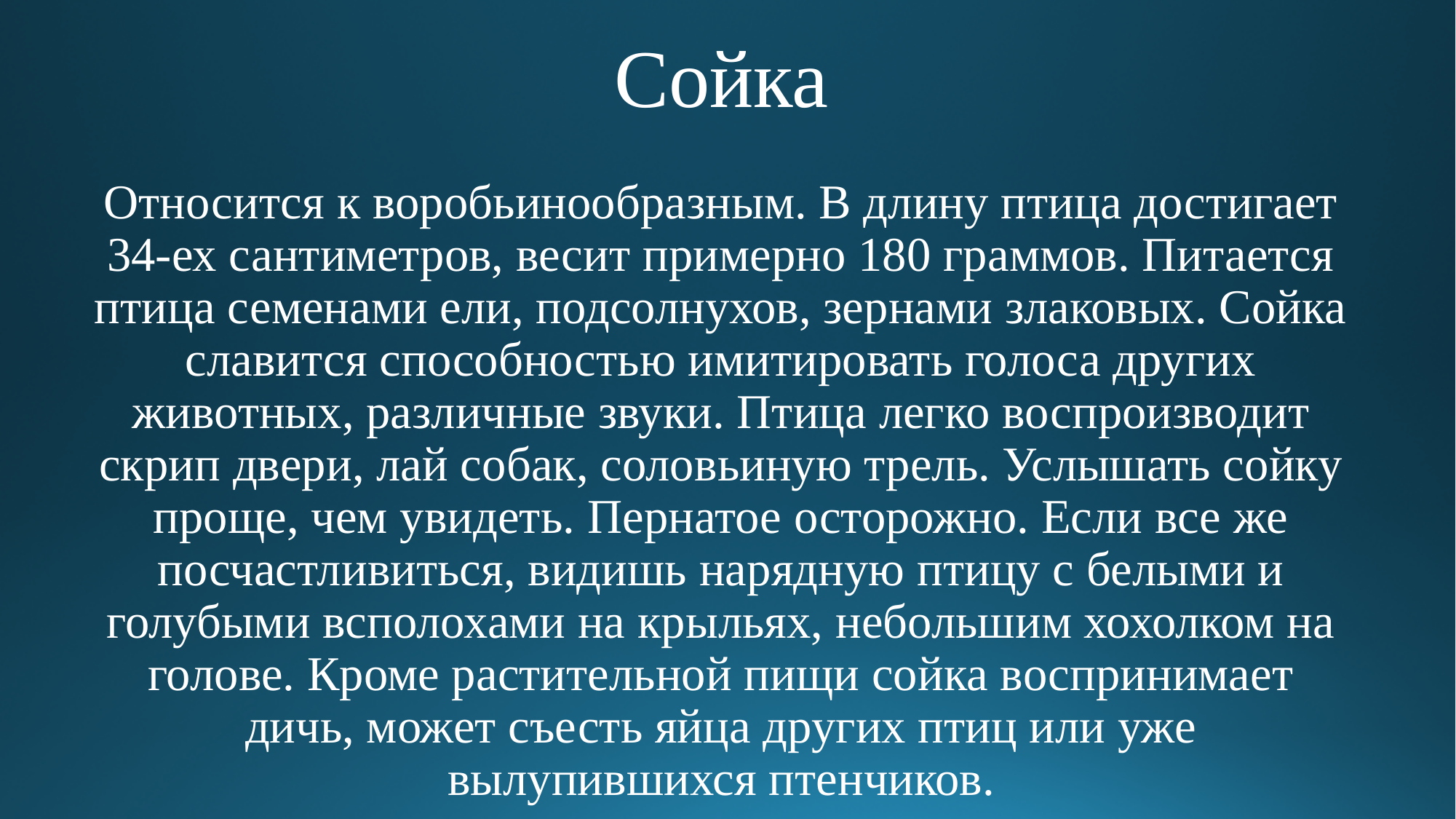

# Сойка Относится к воробьинообразным. В длину птица достигает 34-ех сантиметров, весит примерно 180 граммов. Питается птица семенами ели, подсолнухов, зернами злаковых. Сойка славится способностью имитировать голоса других животных, различные звуки. Птица легко воспроизводит скрип двери, лай собак, соловьиную трель. Услышать сойку проще, чем увидеть. Пернатое осторожно. Если все же посчастливиться, видишь нарядную птицу с белыми и голубыми всполохами на крыльях, небольшим хохолком на голове. Кроме растительной пищи сойка воспринимает дичь, может съесть яйца других птиц или уже вылупившихся птенчиков.